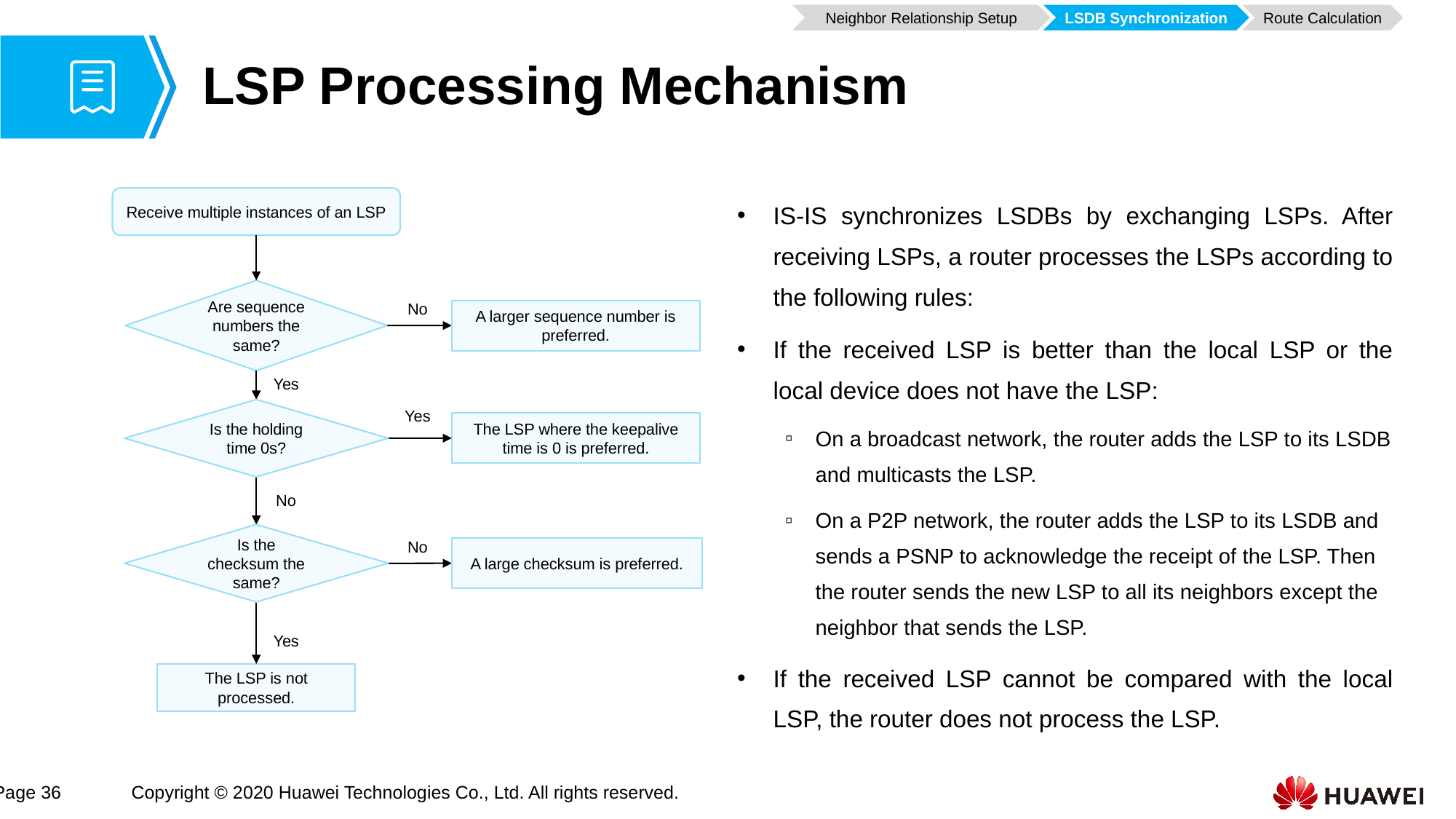

Neighbor Relationship Setup
LSDB Synchronization
Route Calculation
# LSP Processing Mechanism
IS-IS synchronizes LSDBs by exchanging LSPs. After receiving LSPs, a router processes the LSPs according to the following rules:
If the received LSP is better than the local LSP or the local device does not have the LSP:
On a broadcast network, the router adds the LSP to its LSDB and multicasts the LSP.
On a P2P network, the router adds the LSP to its LSDB and sends a PSNP to acknowledge the receipt of the LSP. Then the router sends the new LSP to all its neighbors except the neighbor that sends the LSP.
If the received LSP cannot be compared with the local LSP, the router does not process the LSP.
Receive multiple instances of an LSP
Are sequence numbers the same?
No
A larger sequence number is preferred.
Yes
Is the holding time 0s?
Yes
The LSP where the keepalive time is 0 is preferred.
No
Is the checksum the same?
No
A large checksum is preferred.
Yes
The LSP is not processed.